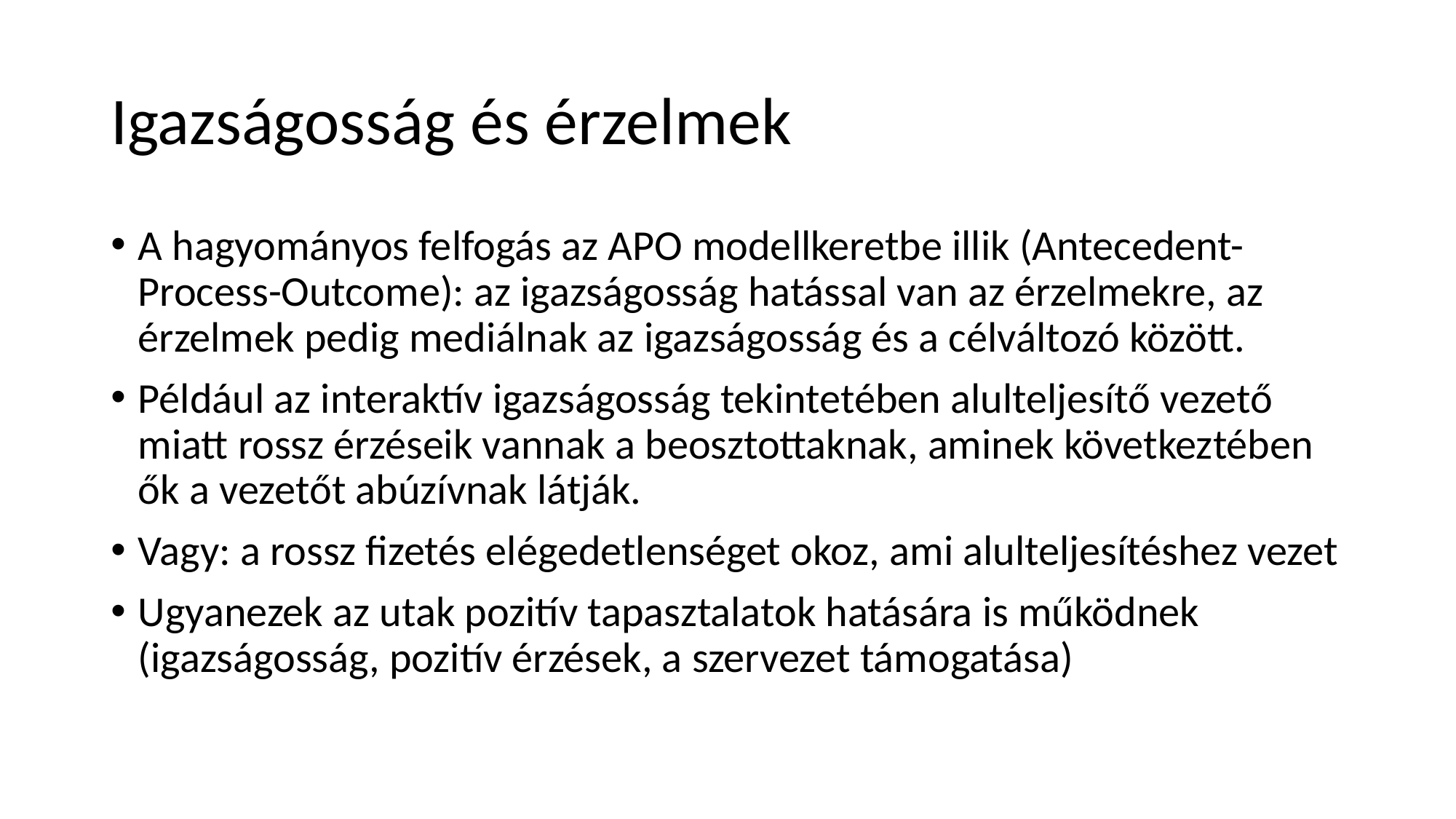

# Igazságosság és érzelmek
A hagyományos felfogás az APO modellkeretbe illik (Antecedent-Process-Outcome): az igazságosság hatással van az érzelmekre, az érzelmek pedig mediálnak az igazságosság és a célváltozó között.
Például az interaktív igazságosság tekintetében alulteljesítő vezető miatt rossz érzéseik vannak a beosztottaknak, aminek következtében ők a vezetőt abúzívnak látják.
Vagy: a rossz fizetés elégedetlenséget okoz, ami alulteljesítéshez vezet
Ugyanezek az utak pozitív tapasztalatok hatására is működnek (igazságosság, pozitív érzések, a szervezet támogatása)